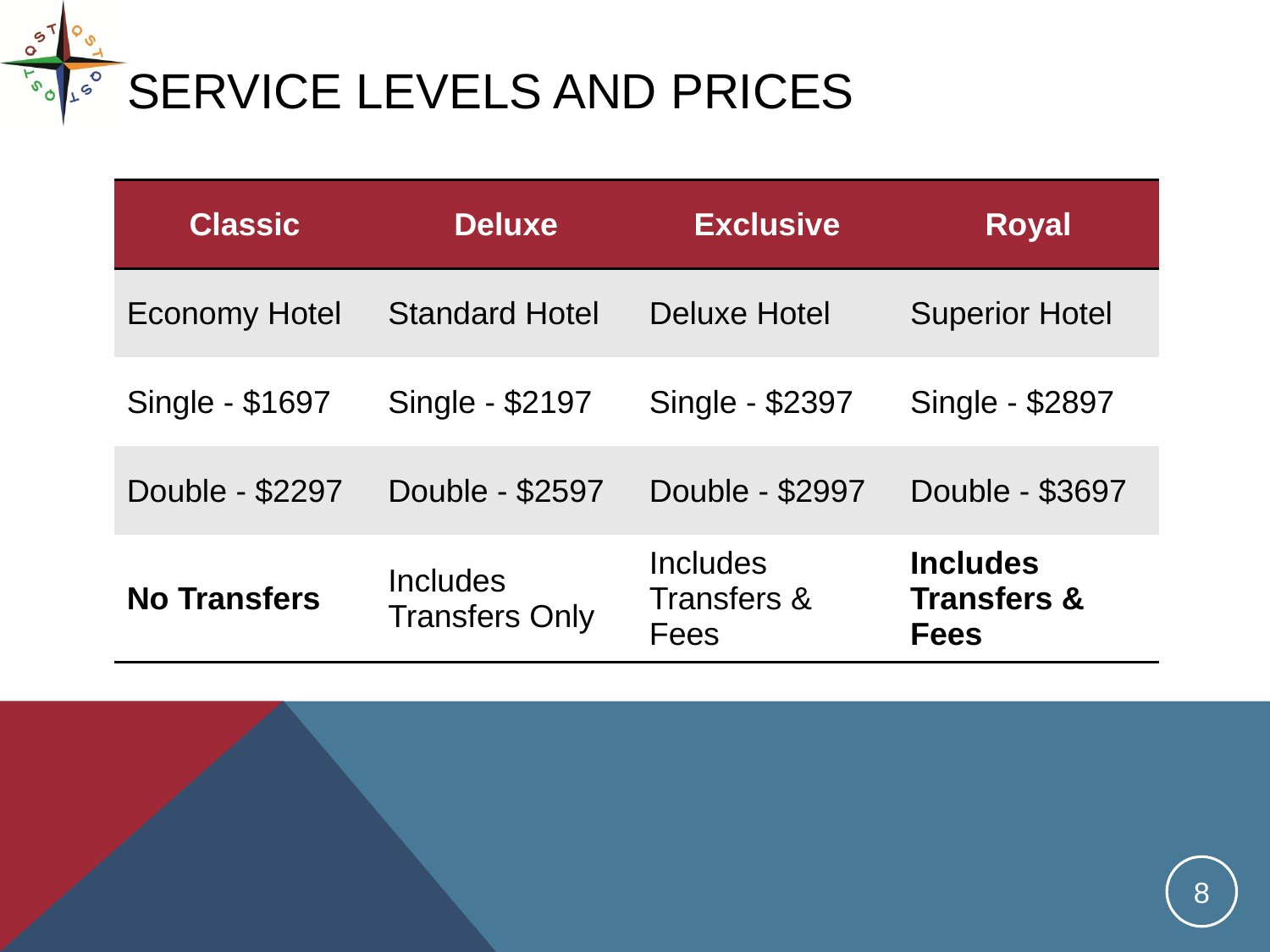

# Service levels and prices
| Classic | Deluxe | Exclusive | Royal |
| --- | --- | --- | --- |
| Economy Hotel | Standard Hotel | Deluxe Hotel | Superior Hotel |
| Single - $1697 | Single - $2197 | Single - $2397 | Single - $2897 |
| Double - $2297 | Double - $2597 | Double - $2997 | Double - $3697 |
| No Transfers | Includes Transfers Only | Includes Transfers & Fees | Includes Transfers & Fees |
8